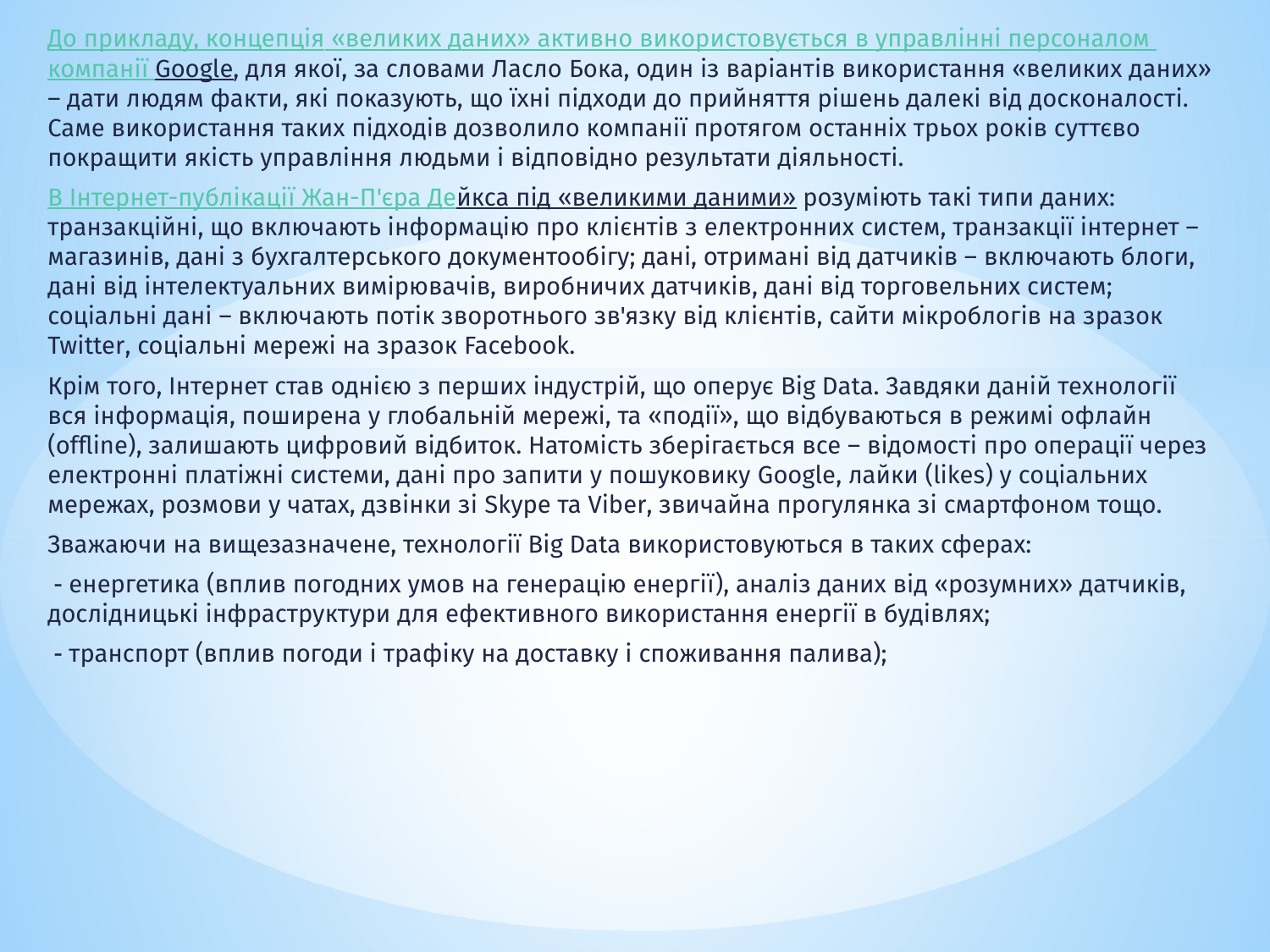

До прикладу, концепція «великих даних» активно використовується в управлінні персоналом компанії Google, для якої, за словами Ласло Бока, один із варіантів використання «великих даних» – дати людям факти, які показують, що їхні підходи до прийняття рішень далекі від досконалості. Саме використання таких підходів дозволило компанії протягом останніх трьох років суттєво покращити якість управління людьми і відповідно результати діяльності.
В Інтернет-публікації Жан-П'єра Дейкса під «великими даними» розуміють такі типи даних: транзакційні, що включають інформацію про клієнтів з електронних систем, транзакції інтернет –магазинів, дані з бухгалтерського документообігу; дані, отримані від датчиків – включають блоги, дані від інтелектуальних вимірювачів, виробничих датчиків, дані від торговельних систем; соціальні дані – включають потік зворотнього зв'язку від клієнтів, сайти мікроблогів на зразок Twitter, соціальні мережі на зразок Facebook.
Крім того, Інтернет став однією з перших індустрій, що оперує Big Data. Завдяки даній технології вся інформація, поширена у глобальній мережі, та «події», що відбуваються в режимі офлайн (offline), залишають цифровий відбиток. Натомість зберігається все – відомості про операції через електронні платіжні системи, дані про запити у пошуковику Google, лайки (likes) у соціальних мережах, розмови у чатах, дзвінки зі Skype та Viber, звичайна прогулянка зі смартфоном тощо.
Зважаючи на вищезазначене, технології Big Data використовуються в таких сферах:
 − енергетика (вплив погодних умов на генерацію енергії), аналіз даних від «розумних» датчиків, дослідницькі інфраструктури для ефективного використання енергії в будівлях;
 − транспорт (вплив погоди і трафіку на доставку і споживання палива);